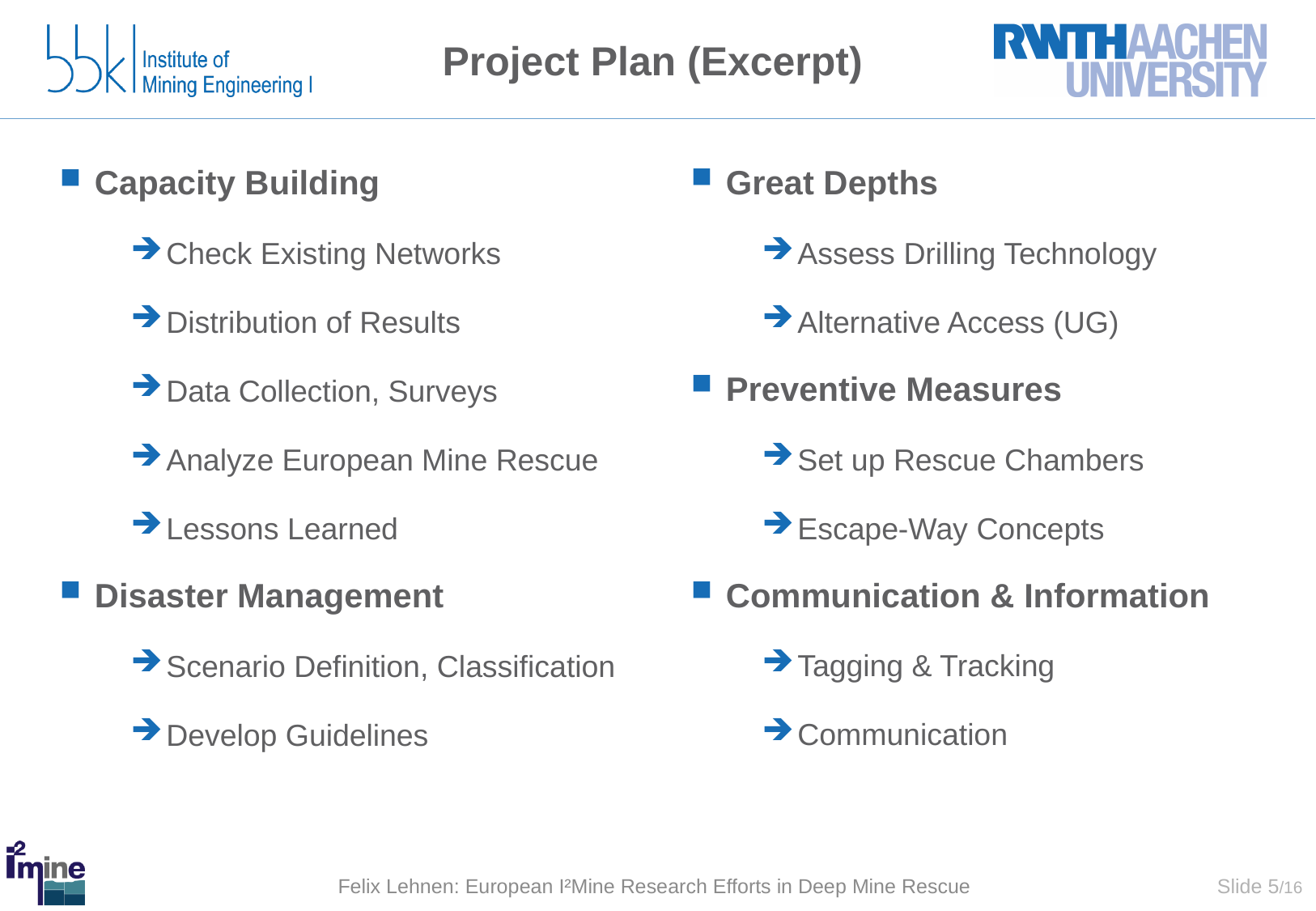

# Project Plan (Excerpt)
Capacity Building
Check Existing Networks
Distribution of Results
Data Collection, Surveys
Analyze European Mine Rescue
Lessons Learned
Disaster Management
Scenario Definition, Classification
Develop Guidelines

Great Depths
Assess Drilling Technology
Alternative Access (UG)
Preventive Measures
Set up Rescue Chambers
Escape-Way Concepts
Communication & Information
Tagging & Tracking
Communication
Slide 5/16